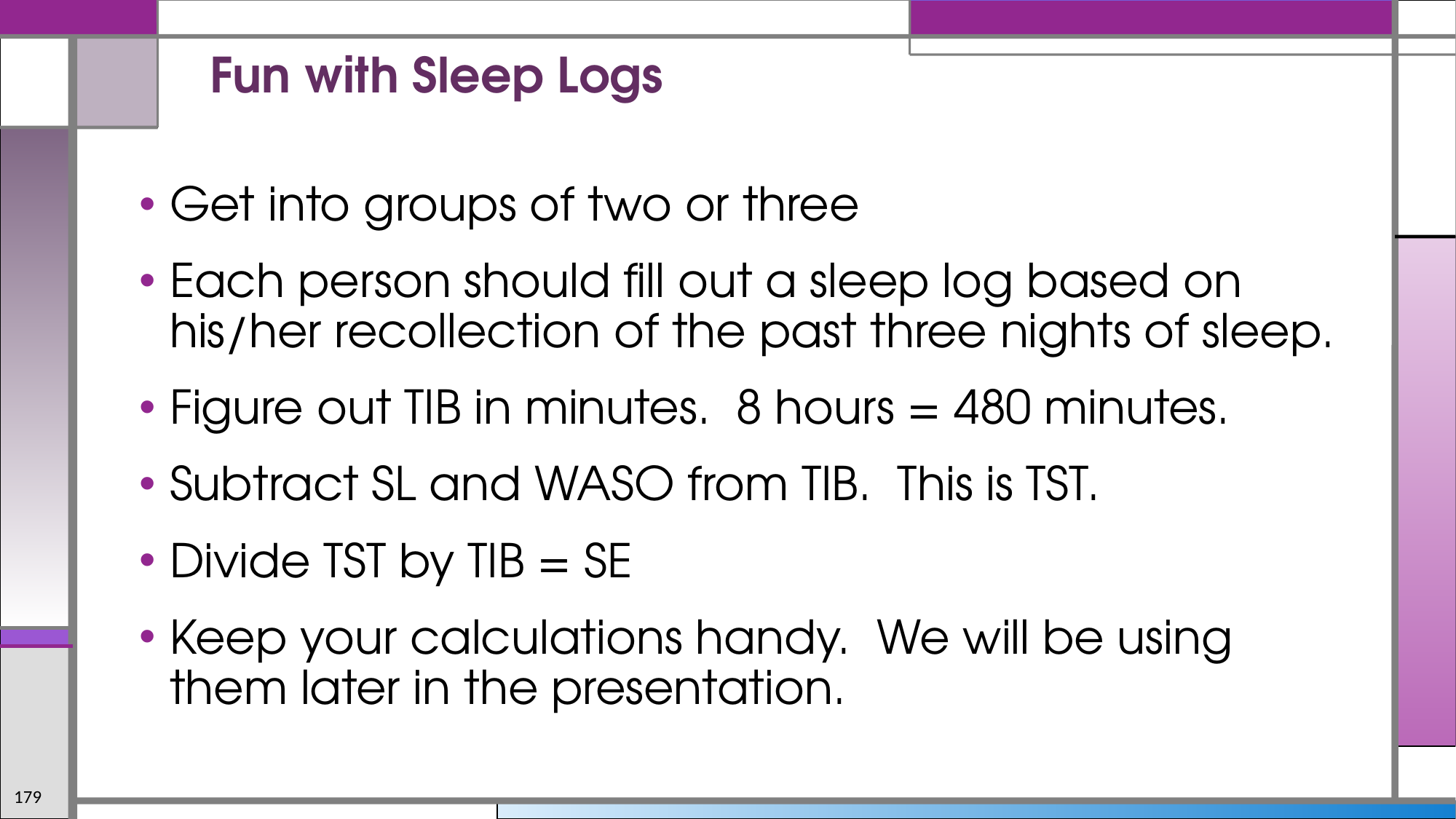

# Fun with Sleep Logs
Get into groups of two or three
Each person should fill out a sleep log based on his/her recollection of the past three nights of sleep.
Figure out TIB in minutes.  8 hours = 480 minutes.
Subtract SL and WASO from TIB.  This is TST.
Divide TST by TIB = SE
Keep your calculations handy.  We will be using them later in the presentation.

179